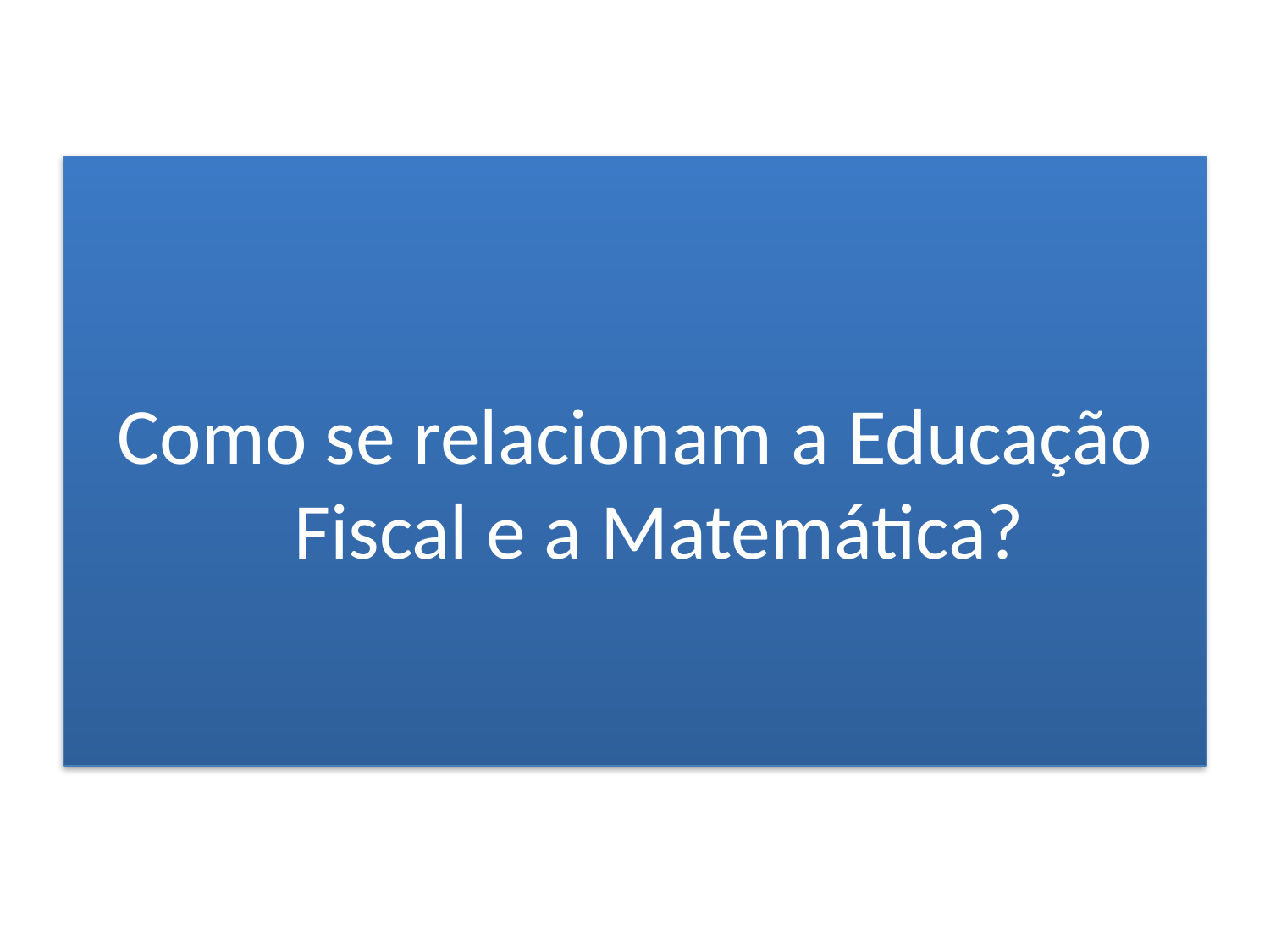

Como se relacionam a Educação Fiscal e a Matemática?